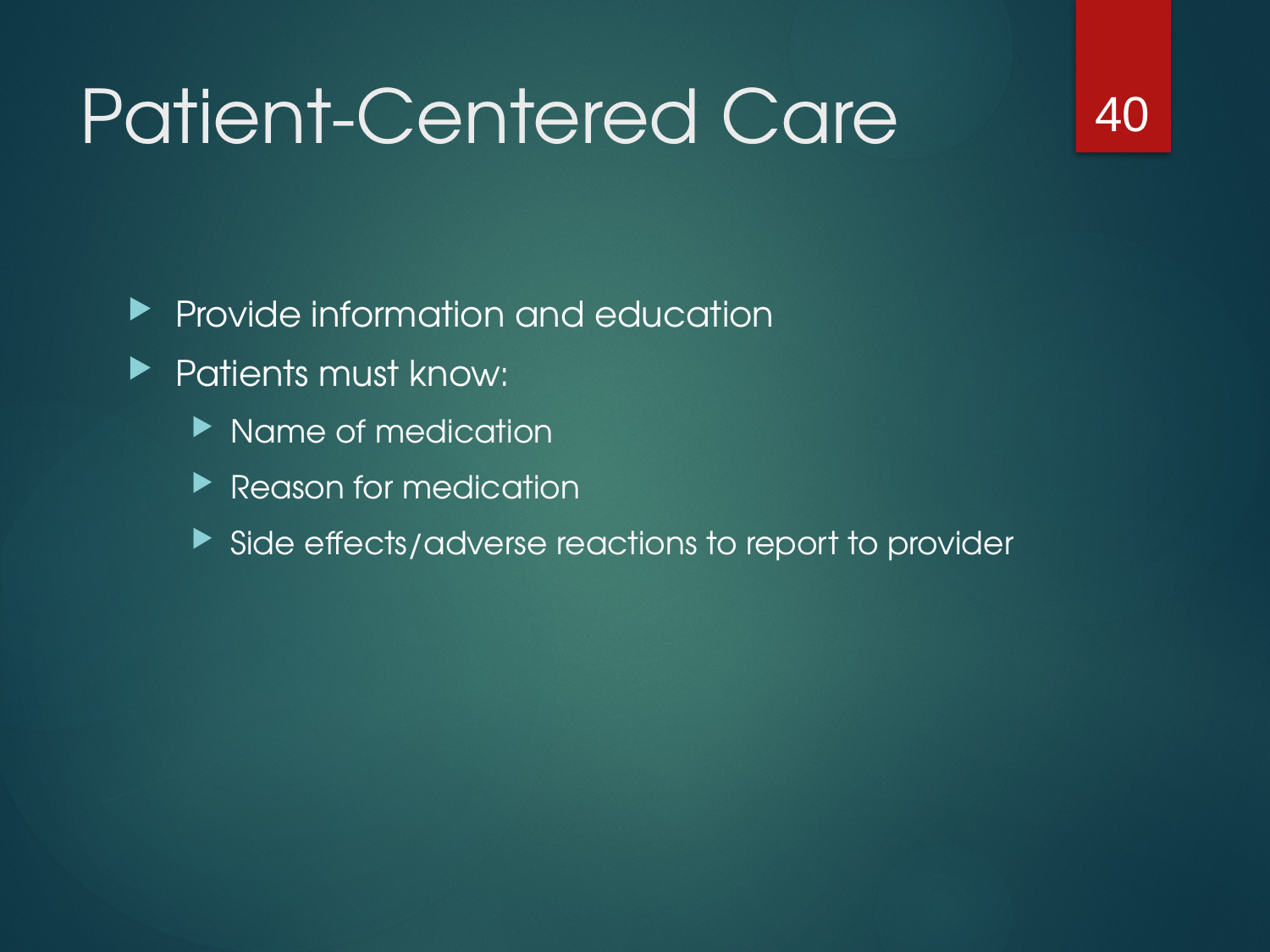

40
# Patient-Centered Care
Provide information and education
Patients must know:
Name of medication
Reason for medication
Side effects/adverse reactions to report to provider